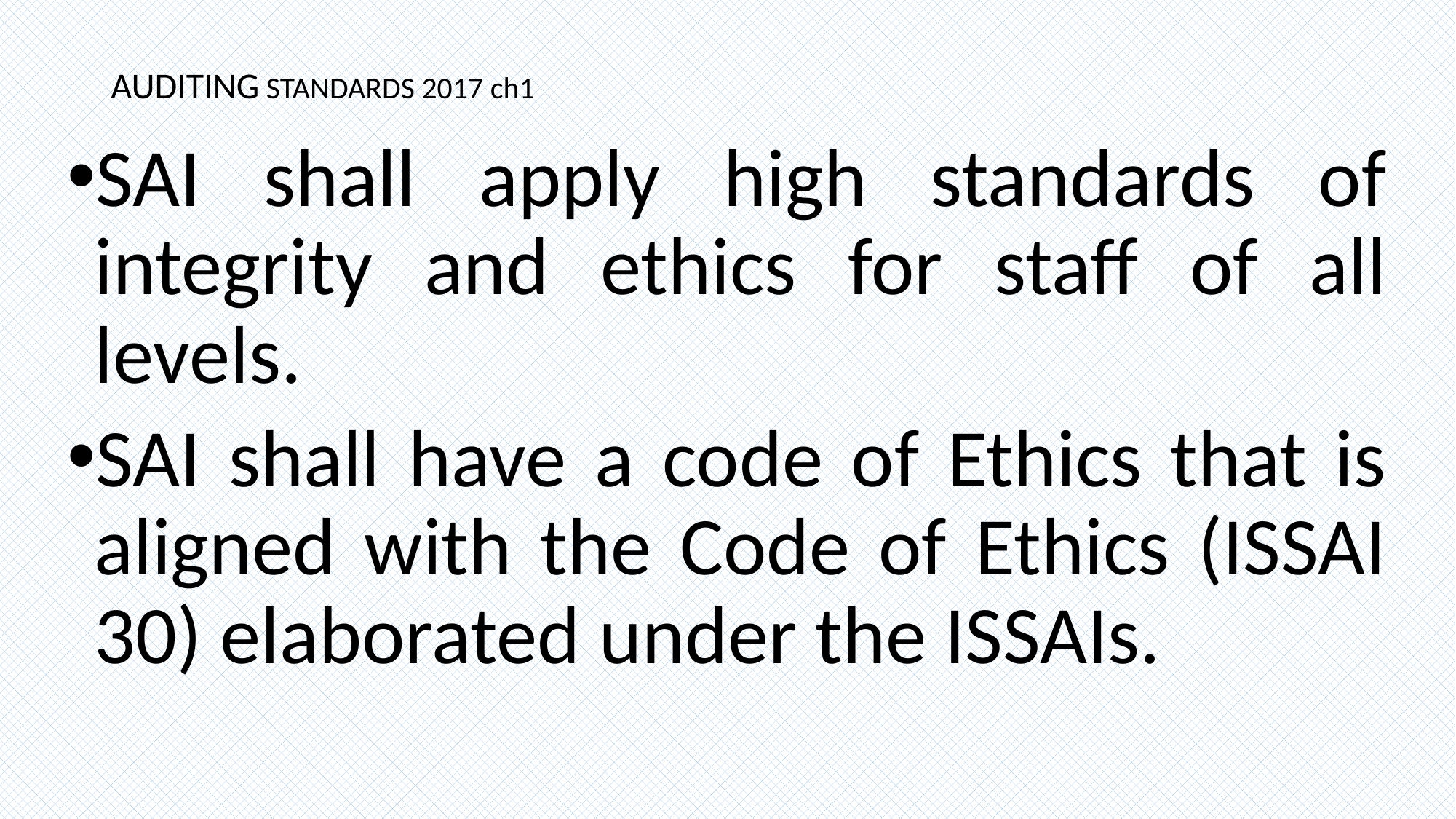

# AUDITING STANDARDS 2017 ch1
SAI shall apply high standards of integrity and ethics for staff of all levels.
SAI shall have a code of Ethics that is aligned with the Code of Ethics (ISSAI 30) elaborated under the ISSAIs.